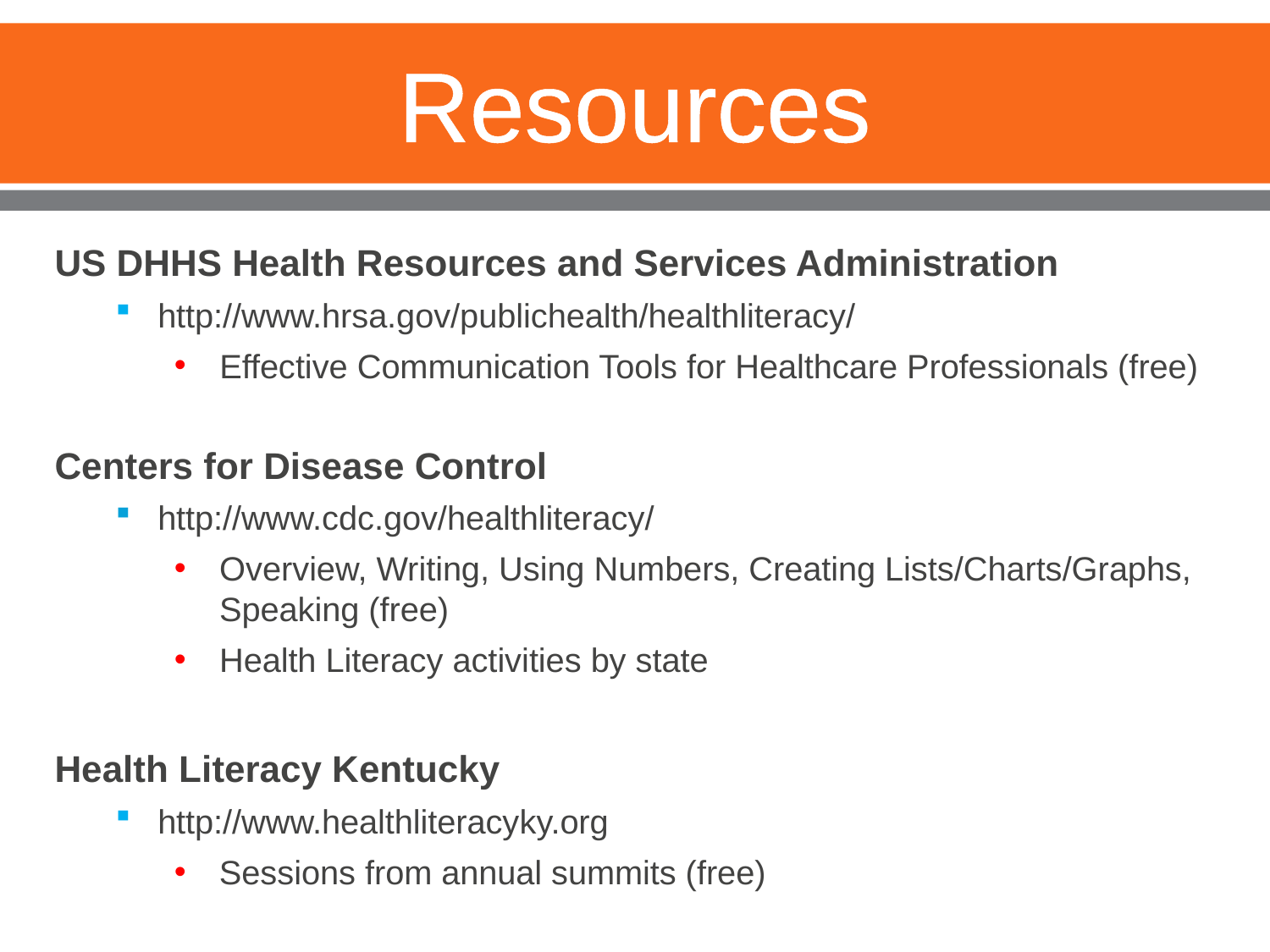

# Resources
US DHHS Health Resources and Services Administration
http://www.hrsa.gov/publichealth/healthliteracy/
Effective Communication Tools for Healthcare Professionals (free)

Centers for Disease Control
http://www.cdc.gov/healthliteracy/
Overview, Writing, Using Numbers, Creating Lists/Charts/Graphs, Speaking (free)
Health Literacy activities by state

Health Literacy Kentucky
http://www.healthliteracyky.org
Sessions from annual summits (free)